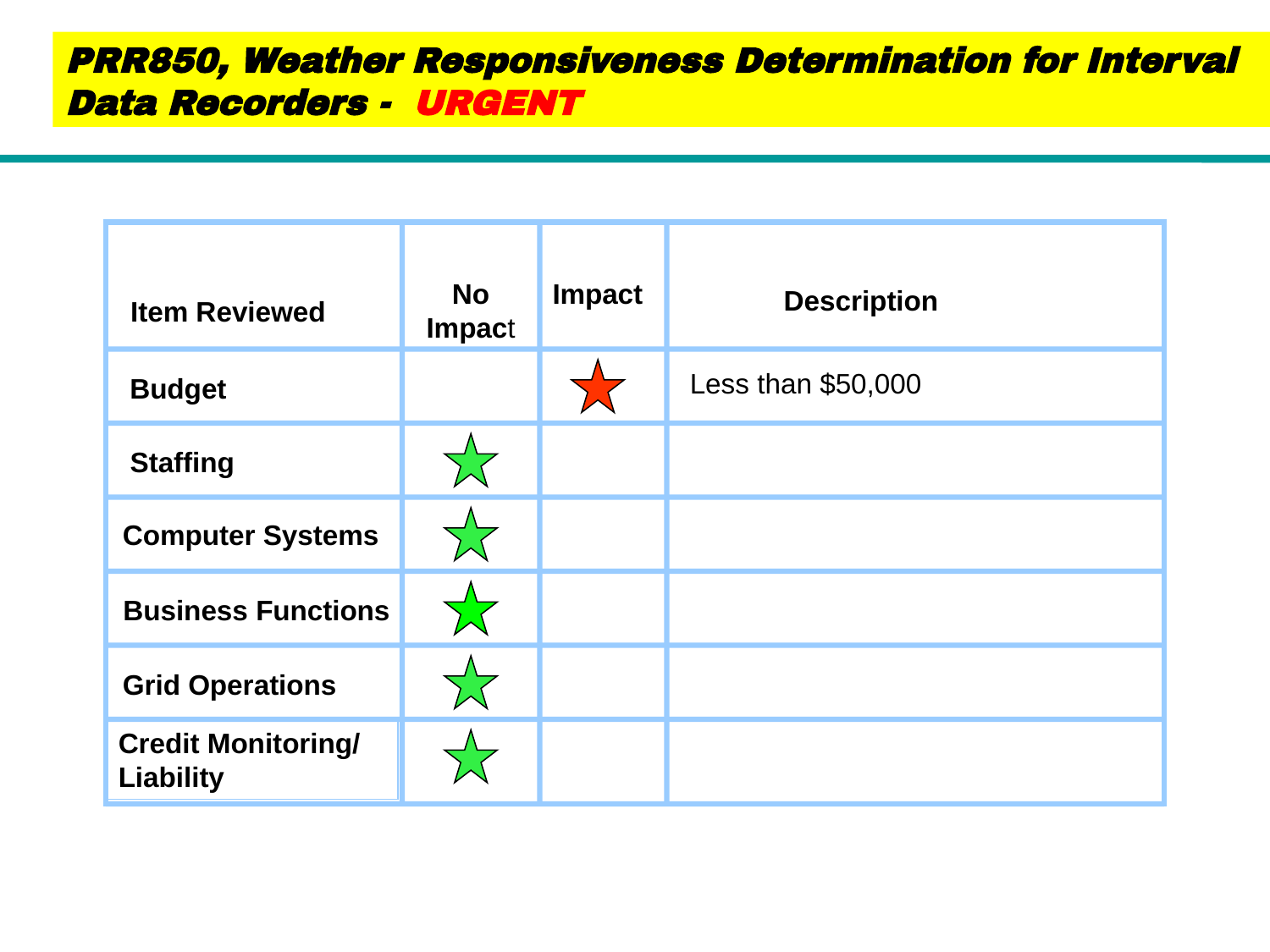

PRR850, Weather Responsiveness Determination for Interval Data Recorders -  URGENT

No
Impact
Impact
Description
Item Reviewed

Less than $50,000
Budget

Staffing

Computer Systems

Business Functions

Grid Operations

Credit Monitoring/
Liability